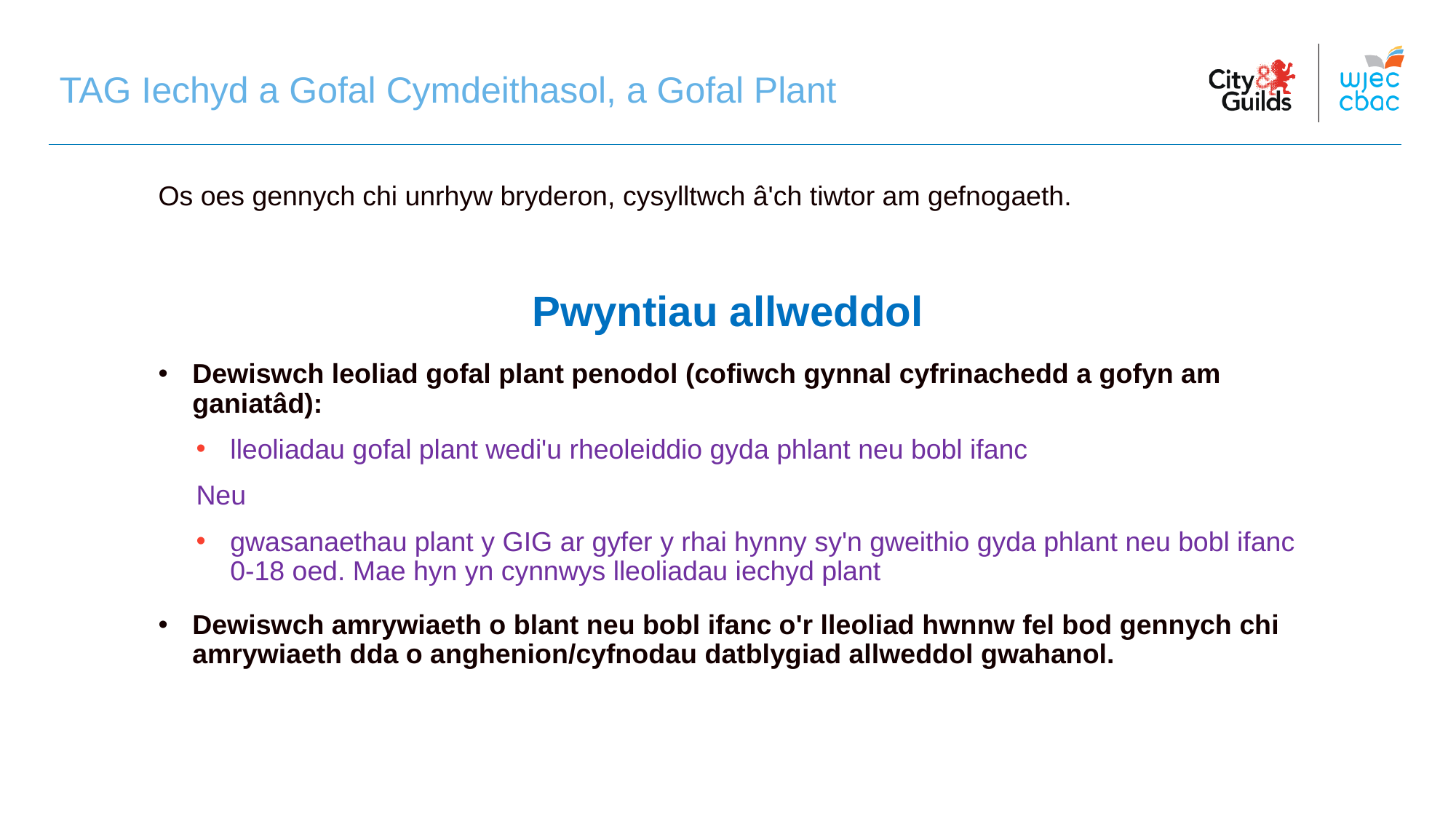

# TAG Iechyd a Gofal Cymdeithasol, a Gofal Plant
Os oes gennych chi unrhyw bryderon, cysylltwch â'ch tiwtor am gefnogaeth.

Pwyntiau allweddol
Dewiswch leoliad gofal plant penodol (cofiwch gynnal cyfrinachedd a gofyn am ganiatâd):
lleoliadau gofal plant wedi'u rheoleiddio gyda phlant neu bobl ifanc
Neu
gwasanaethau plant y GIG ar gyfer y rhai hynny sy'n gweithio gyda phlant neu bobl ifanc 0-18 oed. Mae hyn yn cynnwys lleoliadau iechyd plant
Dewiswch amrywiaeth o blant neu bobl ifanc o'r lleoliad hwnnw fel bod gennych chi amrywiaeth dda o anghenion/cyfnodau datblygiad allweddol gwahanol.